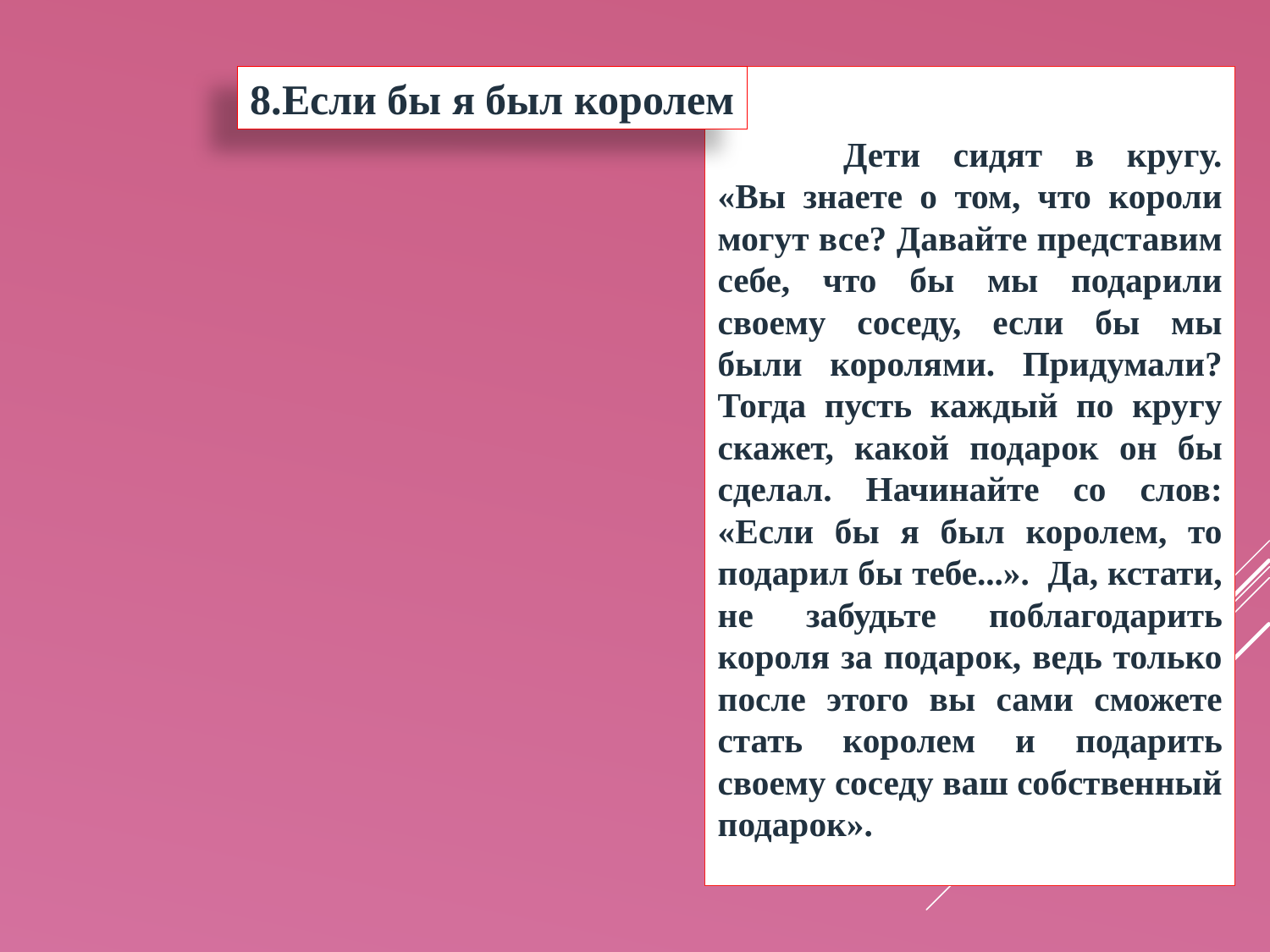

8.Если бы я был королем

	Дети сидят в кругу. «Вы знаете о том, что короли могут все? Давайте представим себе, что бы мы подарили своему соседу, если бы мы были королями. Придумали? Тогда пусть каждый по кругу скажет, какой подарок он бы сделал. Начинайте со слов: «Если бы я был королем, то подарил бы тебе...».  Да, кстати, не забудьте поблагодарить короля за подарок, ведь только после этого вы сами сможете стать королем и подарить своему соседу ваш собственный подарок».